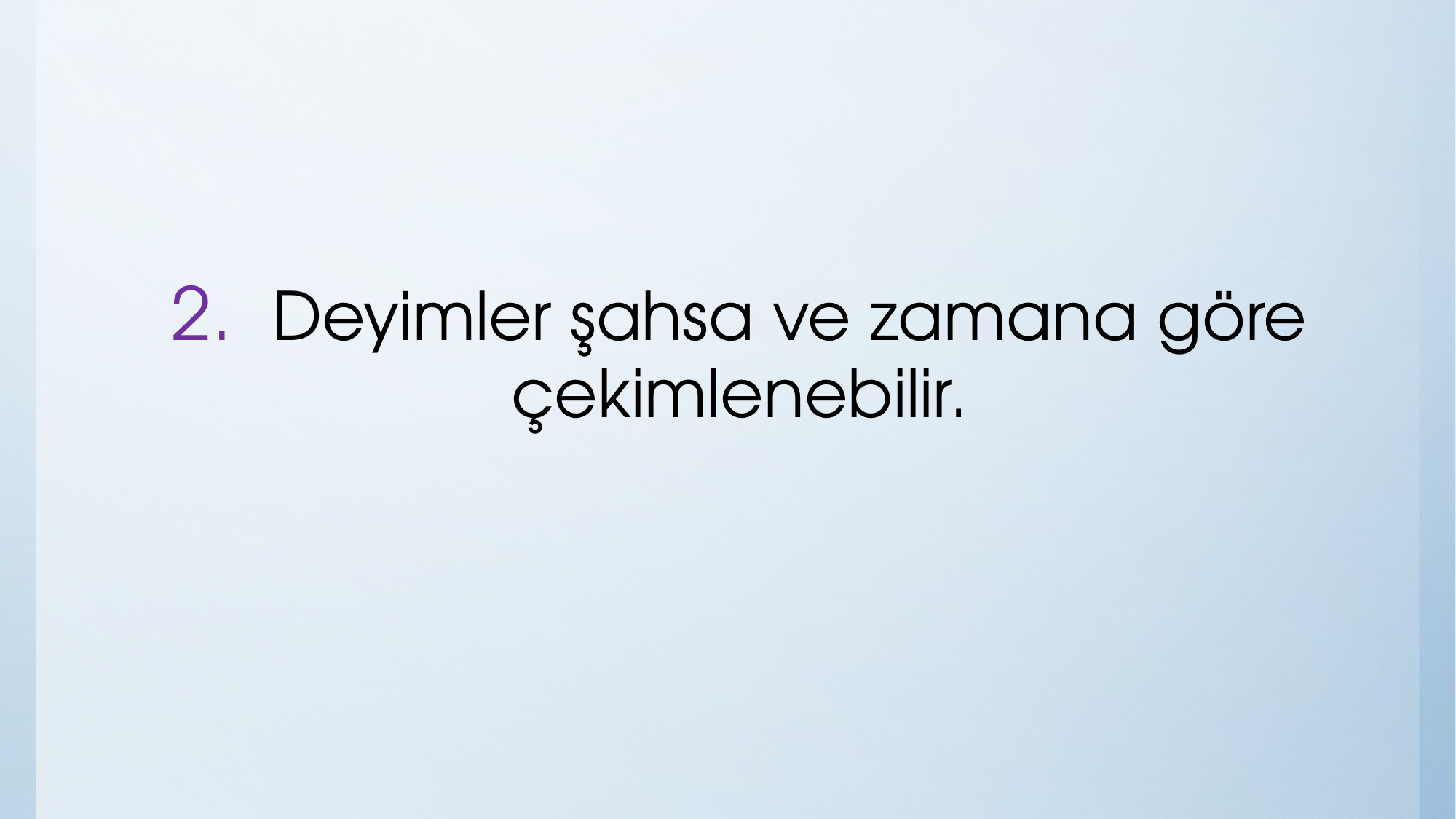

#

2.  Deyimler şahsa ve zamana göre çekimlenebilir.